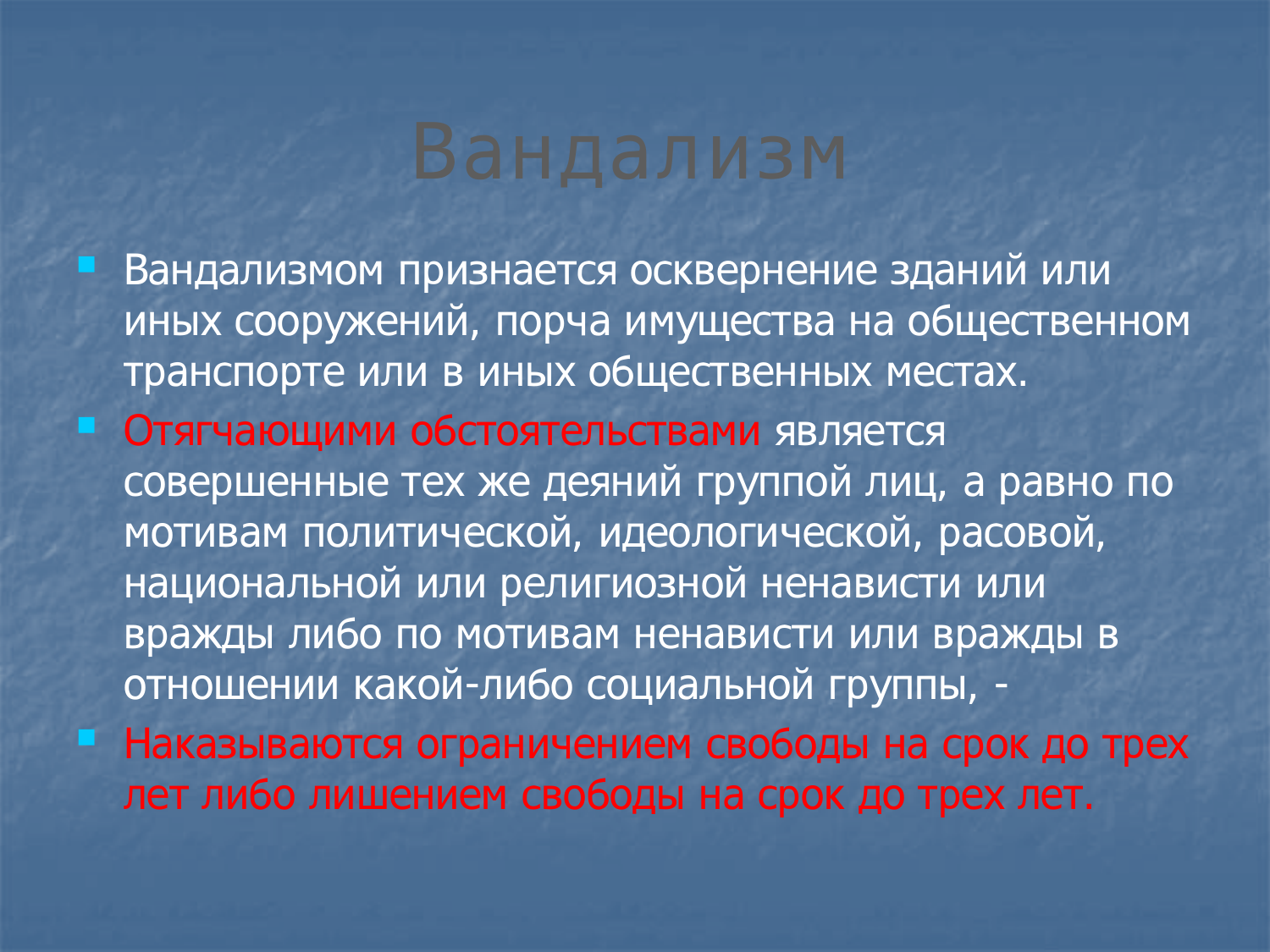

# Вандализм
Вандализмом признается осквернение зданий или иных сооружений, порча имущества на общественном транспорте или в иных общественных местах.
Отягчающими обстоятельствами является совершенные тех же деяний группой лиц, а равно по мотивам политической, идеологической, расовой, национальной или религиозной ненависти или вражды либо по мотивам ненависти или вражды в отношении какой-либо социальной группы, -
Наказываются ограничением свободы на срок до трех лет либо лишением свободы на срок до трех лет.